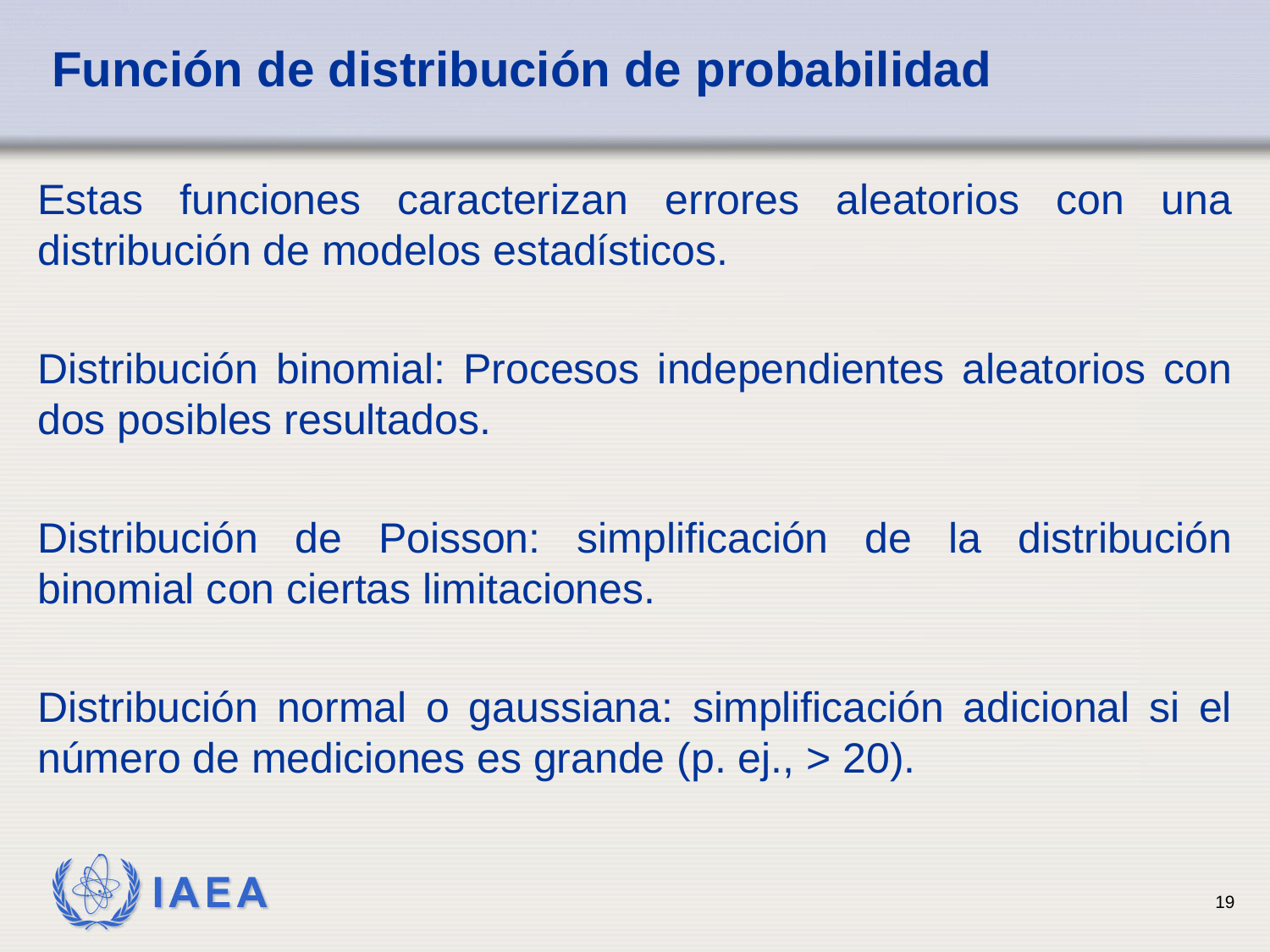

# Función de distribución de probabilidad
Estas funciones caracterizan errores aleatorios con una distribución de modelos estadísticos.

Distribución binomial: Procesos independientes aleatorios con dos posibles resultados.

Distribución de Poisson: simplificación de la distribución binomial con ciertas limitaciones.

Distribución normal o gaussiana: simplificación adicional si el número de mediciones es grande (p. ej., > 20).
19